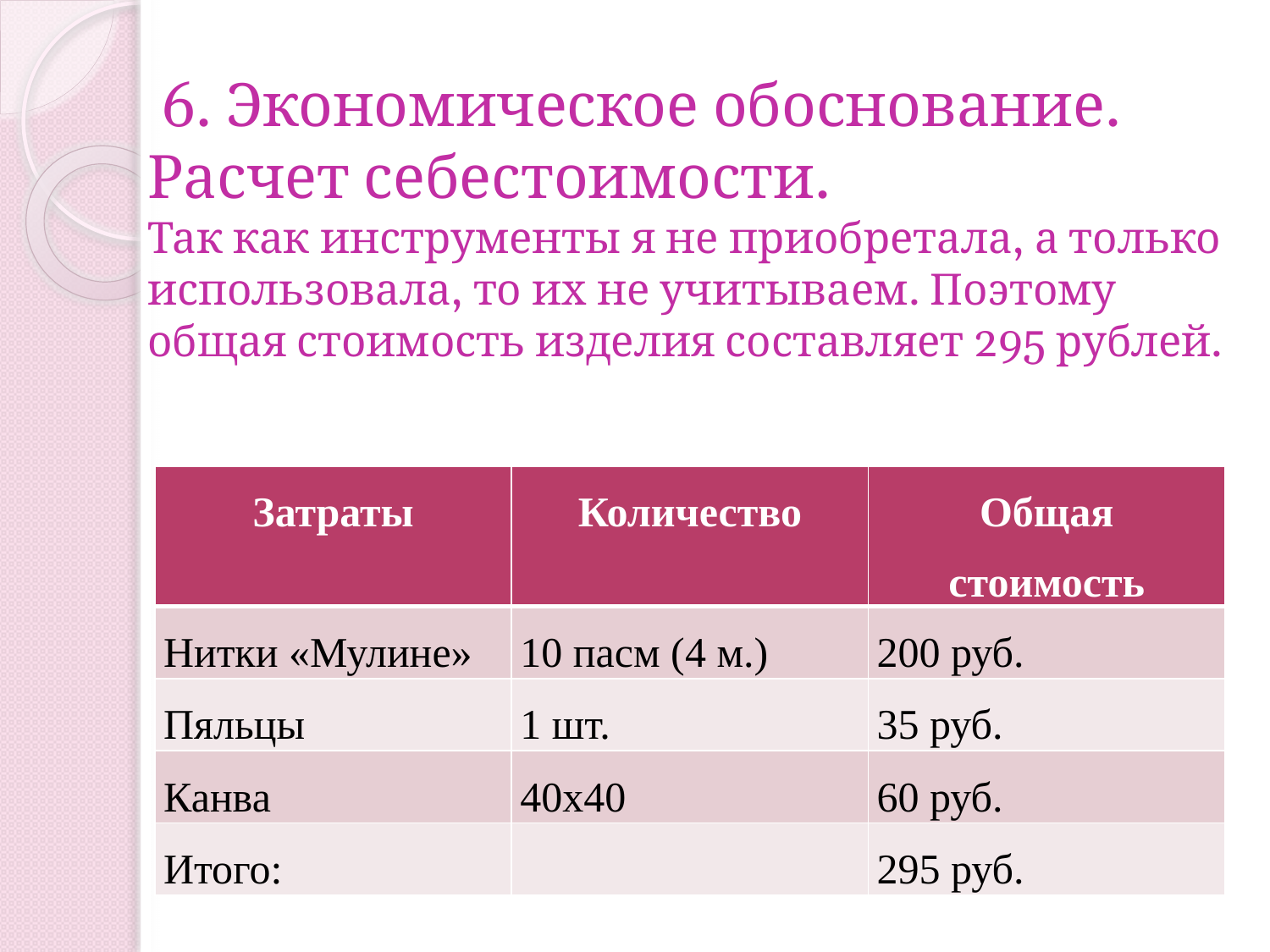

# 6. Экономическое обоснование. Расчет себестоимости. Так как инструменты я не приобретала, а только использовала, то их не учитываем. Поэтому общая стоимость изделия составляет 295 рублей.
| Затраты | Количество | Общая стоимость |
| --- | --- | --- |
| Нитки «Мулине» | 10 пасм (4 м.) | 200 руб. |
| Пяльцы | 1 шт. | 35 руб. |
| Канва | 40х40 | 60 руб. |
| Итого: |  | 295 руб. |